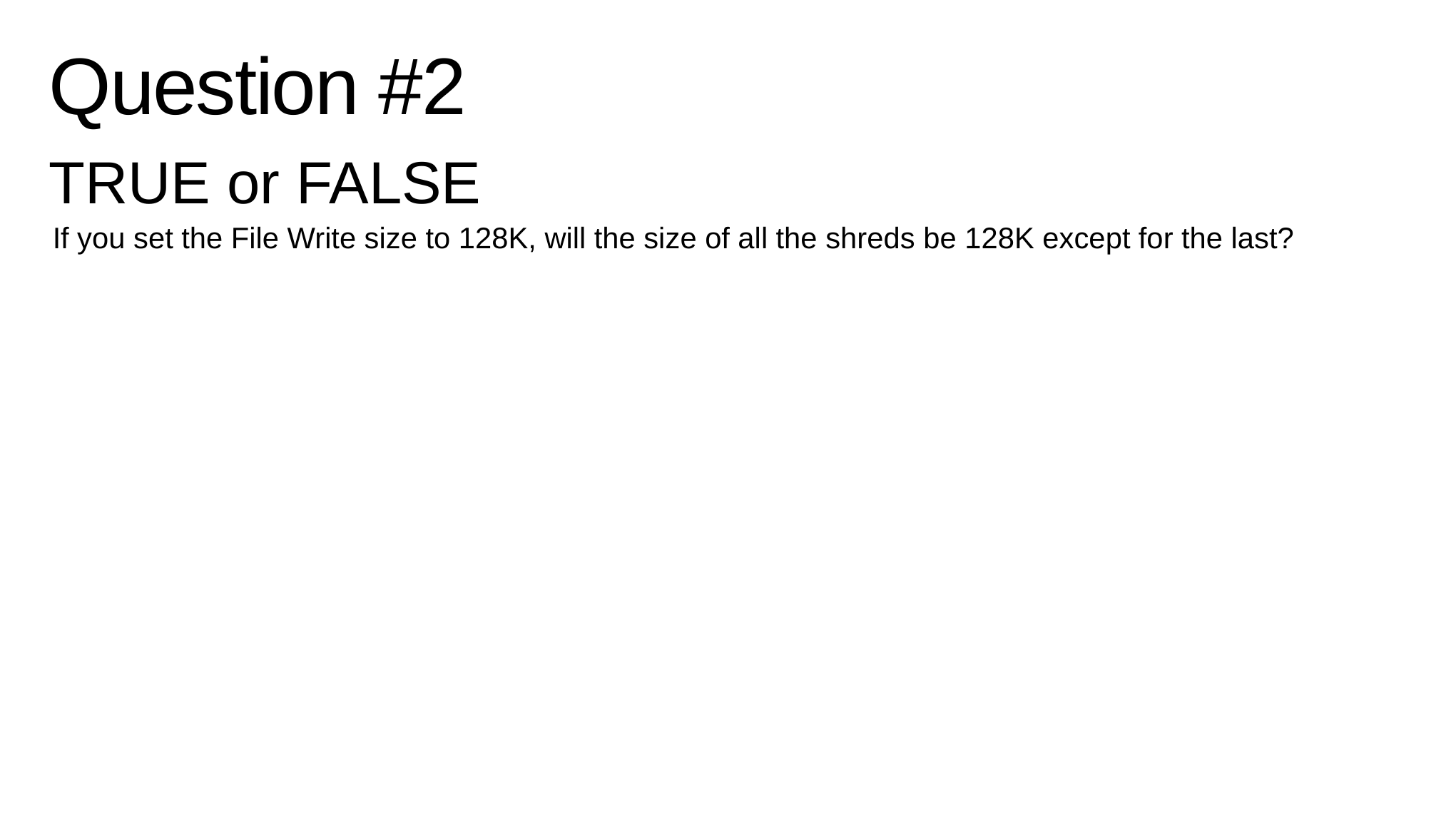

# Question #2
TRUE or FALSE
If you set the File Write size to 128K, will the size of all the shreds be 128K except for the last?